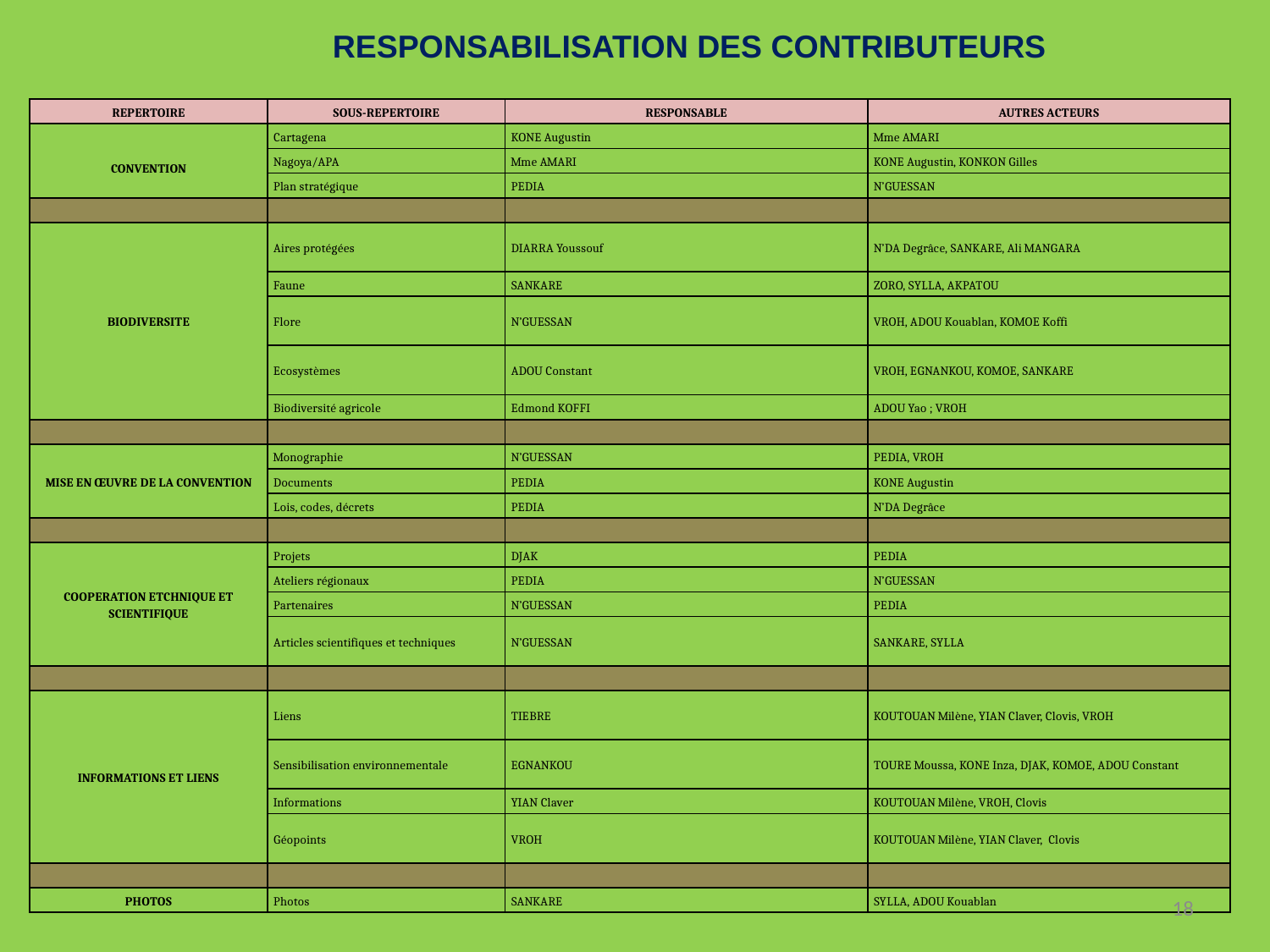

RESPONSABILISATION DES CONTRIBUTEURS
| REPERTOIRE | SOUS-REPERTOIRE | RESPONSABLE | AUTRES ACTEURS |
| --- | --- | --- | --- |
| CONVENTION | Cartagena | KONE Augustin | Mme AMARI |
|  | Nagoya/APA | Mme AMARI | KONE Augustin, KONKON Gilles |
|  | Plan stratégique | PEDIA | N’GUESSAN |
|  |  |  |  |
| BIODIVERSITE | Aires protégées | DIARRA Youssouf | N’DA Degrâce, SANKARE, Ali MANGARA |
|  | Faune | SANKARE | ZORO, SYLLA, AKPATOU |
|  | Flore | N’GUESSAN | VROH, ADOU Kouablan, KOMOE Koffi |
|  | Ecosystèmes | ADOU Constant | VROH, EGNANKOU, KOMOE, SANKARE |
|  | Biodiversité agricole | Edmond KOFFI | ADOU Yao ; VROH |
|  |  |  |  |
| MISE EN ŒUVRE DE LA CONVENTION | Monographie | N’GUESSAN | PEDIA, VROH |
|  | Documents | PEDIA | KONE Augustin |
|  | Lois, codes, décrets | PEDIA | N’DA Degrâce |
|  |  |  |  |
| COOPERATION ETCHNIQUE ET SCIENTIFIQUE | Projets | DJAK | PEDIA |
|  | Ateliers régionaux | PEDIA | N’GUESSAN |
|  | Partenaires | N’GUESSAN | PEDIA |
|  | Articles scientifiques et techniques | N’GUESSAN | SANKARE, SYLLA |
|  |  |  |  |
| INFORMATIONS ET LIENS | Liens | TIEBRE | KOUTOUAN Milène, YIAN Claver, Clovis, VROH |
|  | Sensibilisation environnementale | EGNANKOU | TOURE Moussa, KONE Inza, DJAK, KOMOE, ADOU Constant |
|  | Informations | YIAN Claver | KOUTOUAN Milène, VROH, Clovis |
|  | Géopoints | VROH | KOUTOUAN Milène, YIAN Claver, Clovis |
|  |  |  |  |
| PHOTOS | Photos | SANKARE | SYLLA, ADOU Kouablan |
18